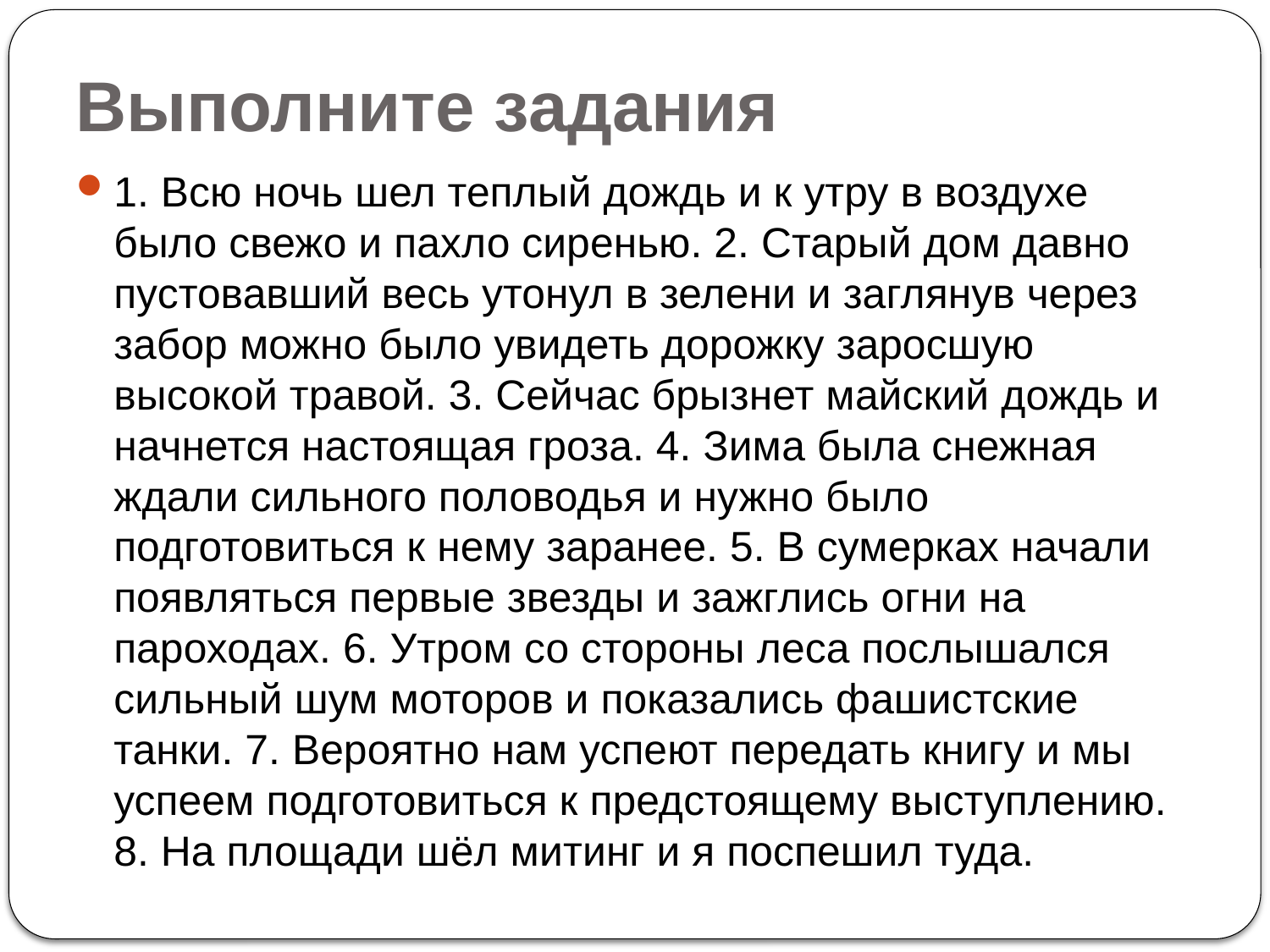

# Выполните задания
1. Всю ночь шел теплый дождь и к утру в воздухе было свежо и пахло сиренью. 2. Старый дом давно пустовавший весь утонул в зелени и заглянув через забор можно было увидеть дорожку заросшую высокой травой. 3. Сейчас брызнет майский дождь и начнется настоящая гроза. 4. Зима была снежная ждали сильного половодья и нужно было подготовиться к нему заранее. 5. В сумерках начали появляться первые звезды и зажглись огни на пароходах. 6. Утром со стороны леса послышался сильный шум моторов и показались фашистские танки. 7. Вероятно нам успеют передать книгу и мы успеем подготовиться к предстоящему выступлению. 8. На площади шёл митинг и я поспешил туда.